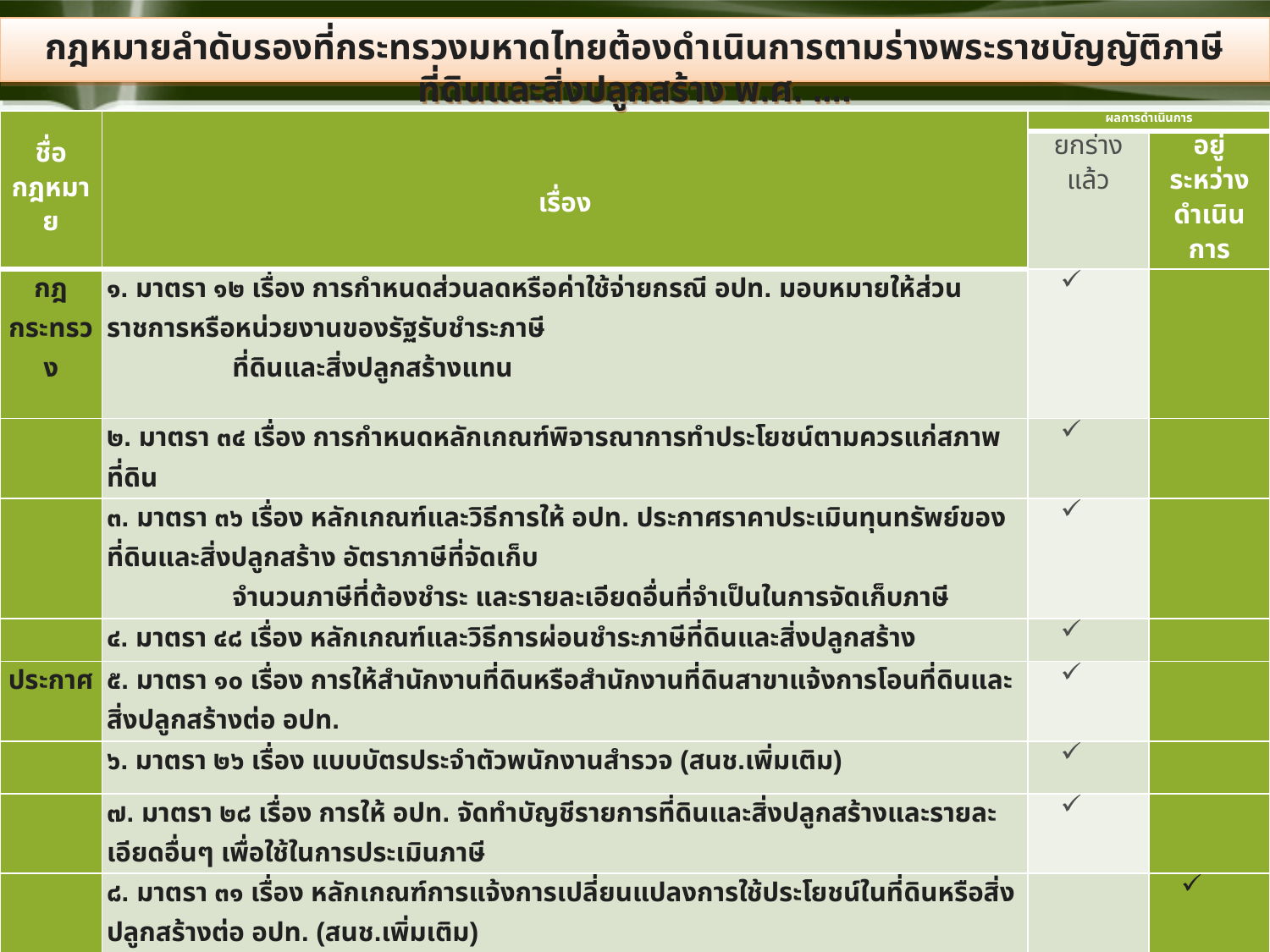

กฎหมายลำดับรองที่กระทรวงมหาดไทยต้องดำเนินการตามร่างพระราชบัญญัติภาษีที่ดินและสิ่งปลูกสร้าง พ.ศ. ....
| ชื่อกฎหมาย | เรื่อง | ผลการดำเนินการ |  |
| --- | --- | --- | --- |
|  |  | ยกร่างแล้ว | อยู่ระหว่างดำเนินการ |
| กฎกระทรวง | ๑. มาตรา ๑๒ เรื่อง การกำหนดส่วนลดหรือค่าใช้จ่ายกรณี อปท. มอบหมายให้ส่วนราชการหรือหน่วยงานของรัฐรับชำระภาษี ที่ดินและสิ่งปลูกสร้างแทน |  |  |
|  | ๒. มาตรา ๓๔ เรื่อง การกำหนดหลักเกณฑ์พิจารณาการทำประโยชน์ตามควรแก่สภาพที่ดิน |  |  |
|  | ๓. มาตรา ๓๖ เรื่อง หลักเกณฑ์และวิธีการให้ อปท. ประกาศราคาประเมินทุนทรัพย์ของที่ดินและสิ่งปลูกสร้าง อัตราภาษีที่จัดเก็บ จำนวนภาษีที่ต้องชำระ และรายละเอียดอื่นที่จำเป็นในการจัดเก็บภาษี |  |  |
|  | ๔. มาตรา ๔๘ เรื่อง หลักเกณฑ์และวิธีการผ่อนชำระภาษีที่ดินและสิ่งปลูกสร้าง |  |  |
| ประกาศ | ๕. มาตรา ๑๐ เรื่อง การให้สำนักงานที่ดินหรือสำนักงานที่ดินสาขาแจ้งการโอนที่ดินและสิ่งปลูกสร้างต่อ อปท. |  |  |
|  | ๖. มาตรา ๒๖ เรื่อง แบบบัตรประจำตัวพนักงานสำรวจ (สนช.เพิ่มเติม) |  |  |
|  | ๗. มาตรา ๒๘ เรื่อง การให้ อปท. จัดทำบัญชีรายการที่ดินและสิ่งปลูกสร้างและรายละเอียดอื่นๆ เพื่อใช้ในการประเมินภาษี |  |  |
|  | ๘. มาตรา ๓๑ เรื่อง หลักเกณฑ์การแจ้งการเปลี่ยนแปลงการใช้ประโยชน์ในที่ดินหรือสิ่งปลูกสร้างต่อ อปท. (สนช.เพิ่มเติม) |  |  |
|  | ๙. มาตรา ๓๑/๑ เรื่อง กำหนดวิธีการแจ้งประกาศระยะเวลาที่จะทำการสำรวจ การจัดส่งข้อมูลของผู้เสียภาษี การแจ้งผลการ ตรวจสอบความถูกต้องของบัญชีรายการที่ดินและสิ่งปลูกสร้างผ่านสื่ออิเล็กทรอนิกส์หรือด้วยวิธีการอื่นใด (สนช.เพิ่มเติม) |  |  |
|  | ๑๐. มาตรา ๔๐ เรื่อง การให้ อปท. แจ้งการประเมินภาษีที่ดินและสิ่งปลูกสร้างและแบบประเมินภาษีที่ดินและสิ่งปลูกสร้าง |  |  |
|  | ๑๑. มาตรา ๔๗ เรื่อง วิธีการชำระภาษีที่ดินและสิ่งปลูกสร้างผ่านทางธนาคารหรือโดยวิธีการอื่น |  |  |
|  | ๑๒. มาตรา ๕๐ เรื่อง แบบคำร้องขอรับเงินภาษีคืน |  |  |
|  | ๑๓. มาตรา ๖๙ เรื่อง การยื่นแบบคัดค้านและการอุทธรณ์การประเมินภาษี |  |  |
Company Logo